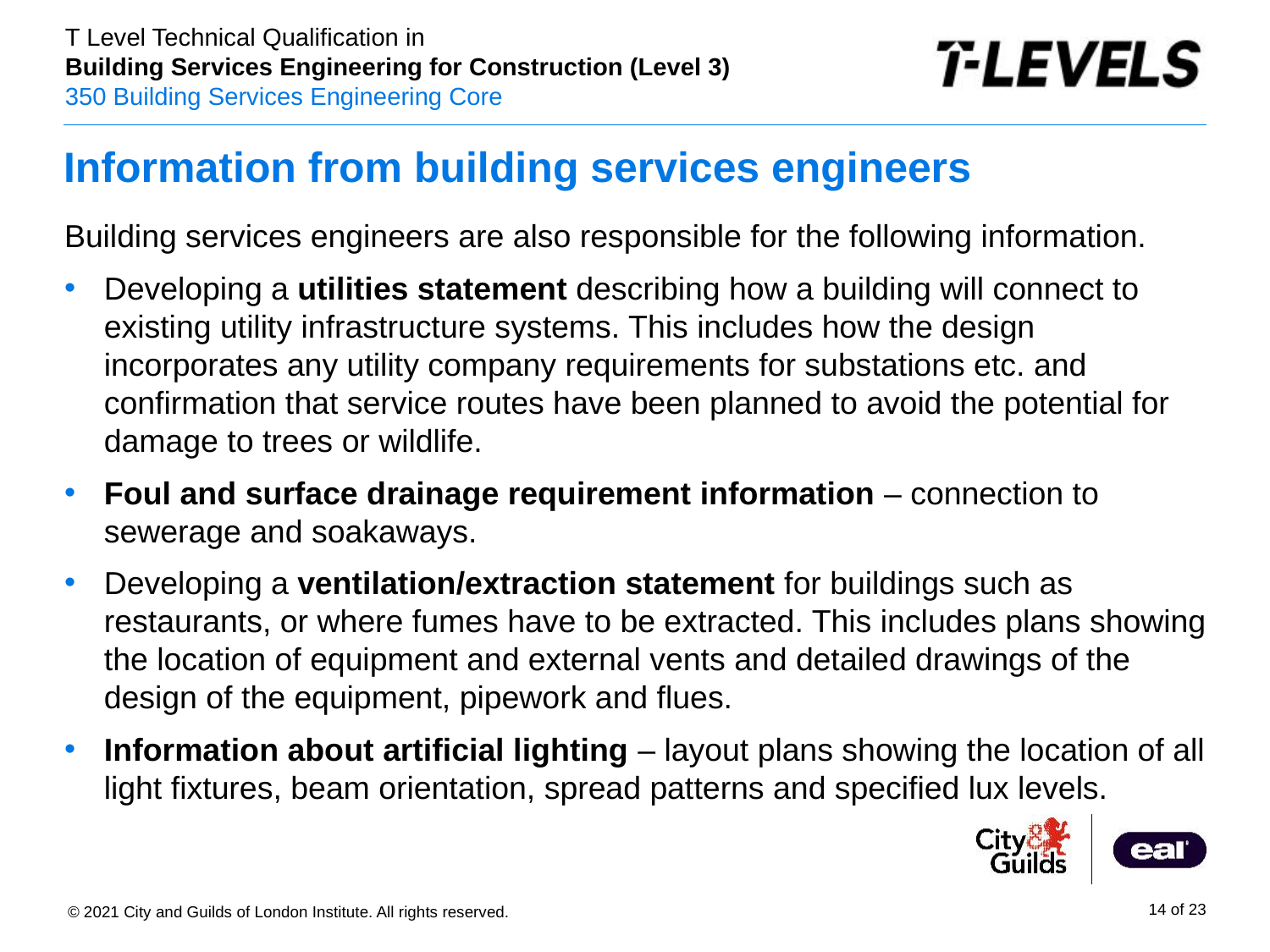

# Information from building services engineers
Building services engineers are also responsible for the following information.
Developing a utilities statement describing how a building will connect to existing utility infrastructure systems. This includes how the design incorporates any utility company requirements for substations etc. and confirmation that service routes have been planned to avoid the potential for damage to trees or wildlife.
Foul and surface drainage requirement information – connection to sewerage and soakaways.
Developing a ventilation/extraction statement for buildings such as restaurants, or where fumes have to be extracted. This includes plans showing the location of equipment and external vents and detailed drawings of the design of the equipment, pipework and flues.
Information about artificial lighting – layout plans showing the location of all light fixtures, beam orientation, spread patterns and specified lux levels.